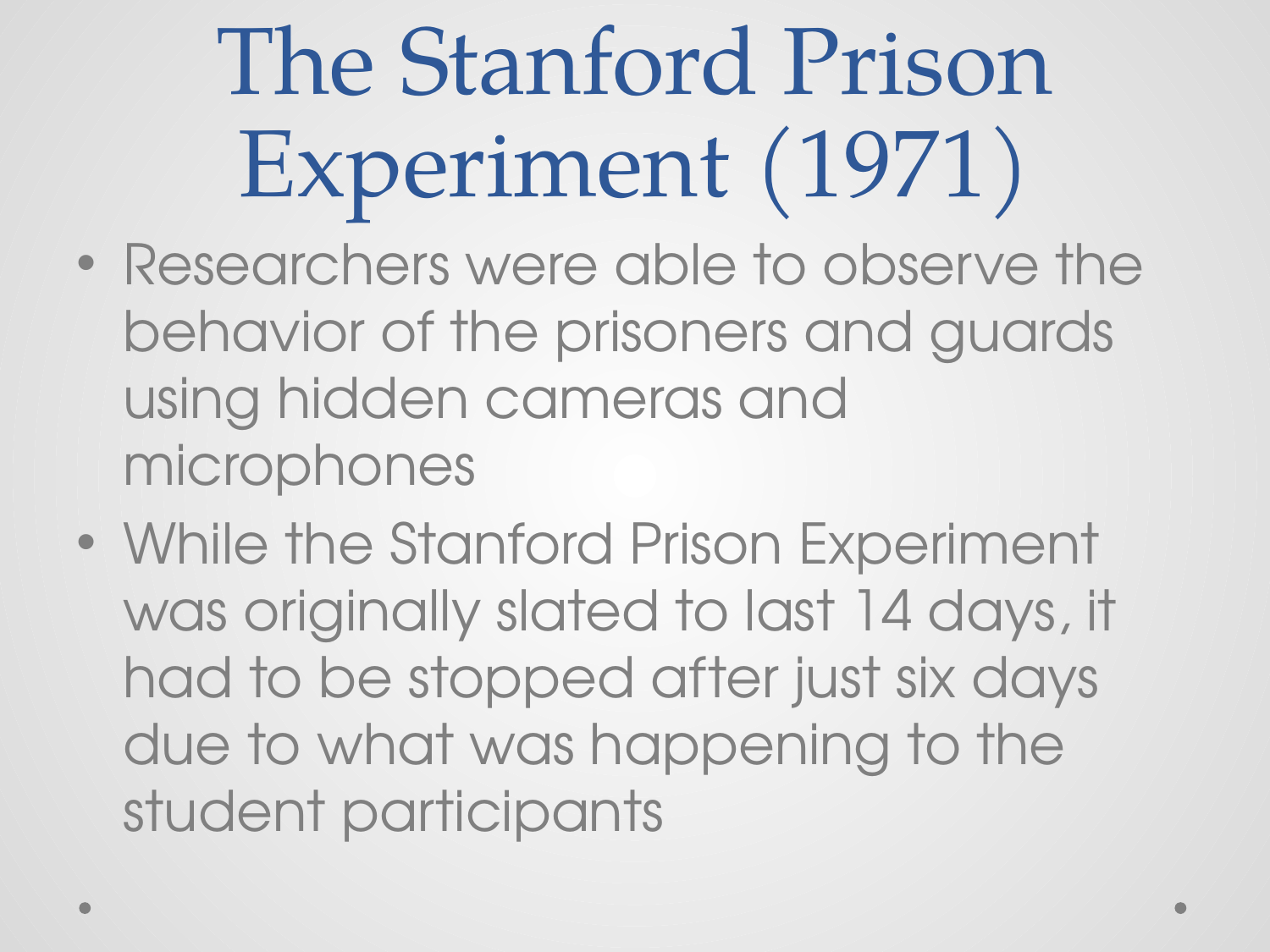

# The Stanford Prison Experiment (1971)
Researchers were able to observe the behavior of the prisoners and guards using hidden cameras and microphones
While the Stanford Prison Experiment was originally slated to last 14 days, it had to be stopped after just six days due to what was happening to the student participants